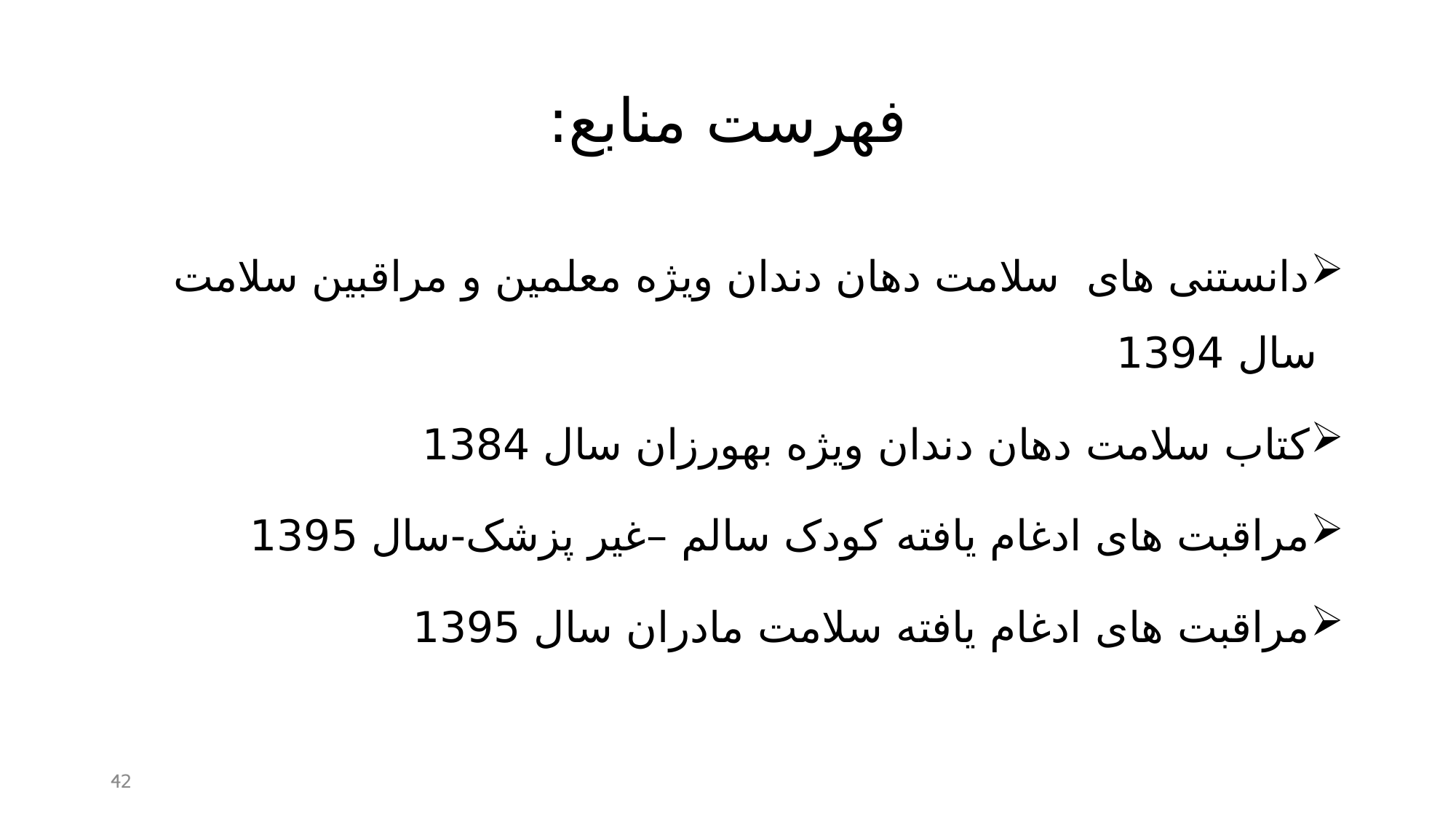

# فهرست منابع:
دانستنی های  سلامت دهان دندان ویژه معلمین و مراقبین سلامت سال 1394
کتاب سلامت دهان دندان ویژه بهورزان سال 1384
مراقبت های ادغام یافته کودک سالم –غیر پزشک-سال 1395
مراقبت های ادغام یافته سلامت مادران سال 1395

42